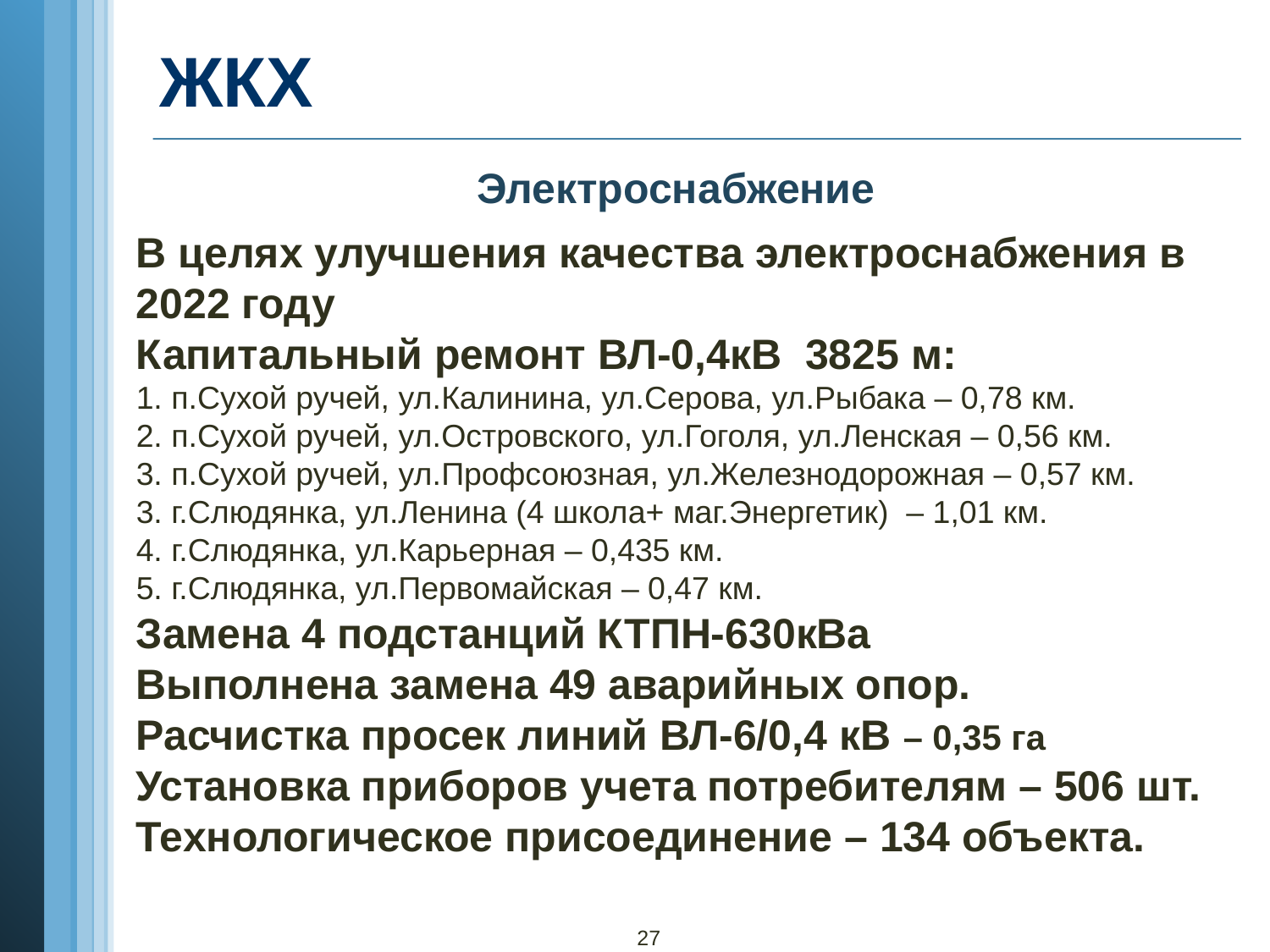

# ЖКХ
Электроснабжение
В целях улучшения качества электроснабжения в 2022 году
Капитальный ремонт ВЛ-0,4кВ  3825 м:
1. п.Сухой ручей, ул.Калинина, ул.Серова, ул.Рыбака – 0,78 км.
2. п.Сухой ручей, ул.Островского, ул.Гоголя, ул.Ленская – 0,56 км.
3. п.Сухой ручей, ул.Профсоюзная, ул.Железнодорожная – 0,57 км.
3. г.Слюдянка, ул.Ленина (4 школа+ маг.Энергетик)  – 1,01 км.
4. г.Слюдянка, ул.Карьерная – 0,435 км.
5. г.Слюдянка, ул.Первомайская – 0,47 км.
Замена 4 подстанций КТПН-630кВа
Выполнена замена 49 аварийных опор.
Расчистка просек линий ВЛ-6/0,4 кВ – 0,35 га
Установка приборов учета потребителям – 506 шт.
Технологическое присоединение – 134 объекта.
27